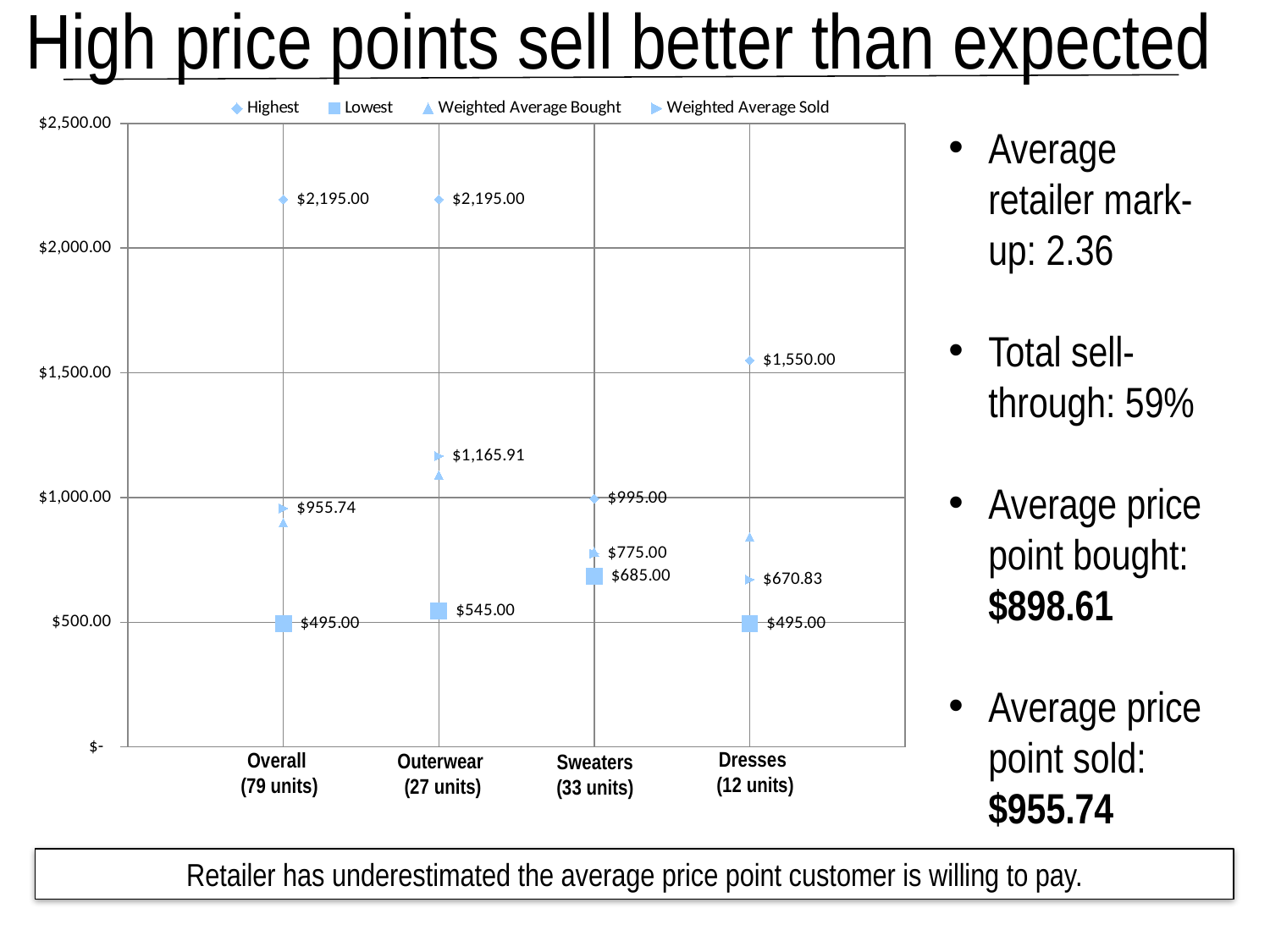

# High price points sell better than expected

### Chart

| Category | Highest | Lowest | Weighted Average Bought | Weighted Average Sold  |
|---|---|---|---|---|
Average retailer mark-up: 2.36

Total sell-through: 59%

Average price point bought: $898.61

Average price point sold: $955.74
Dresses
(12 units)
Overall
(79 units)
Outerwear
(27 units)
Sweaters
(33 units)
Retailer has underestimated the average price point customer is willing to pay.